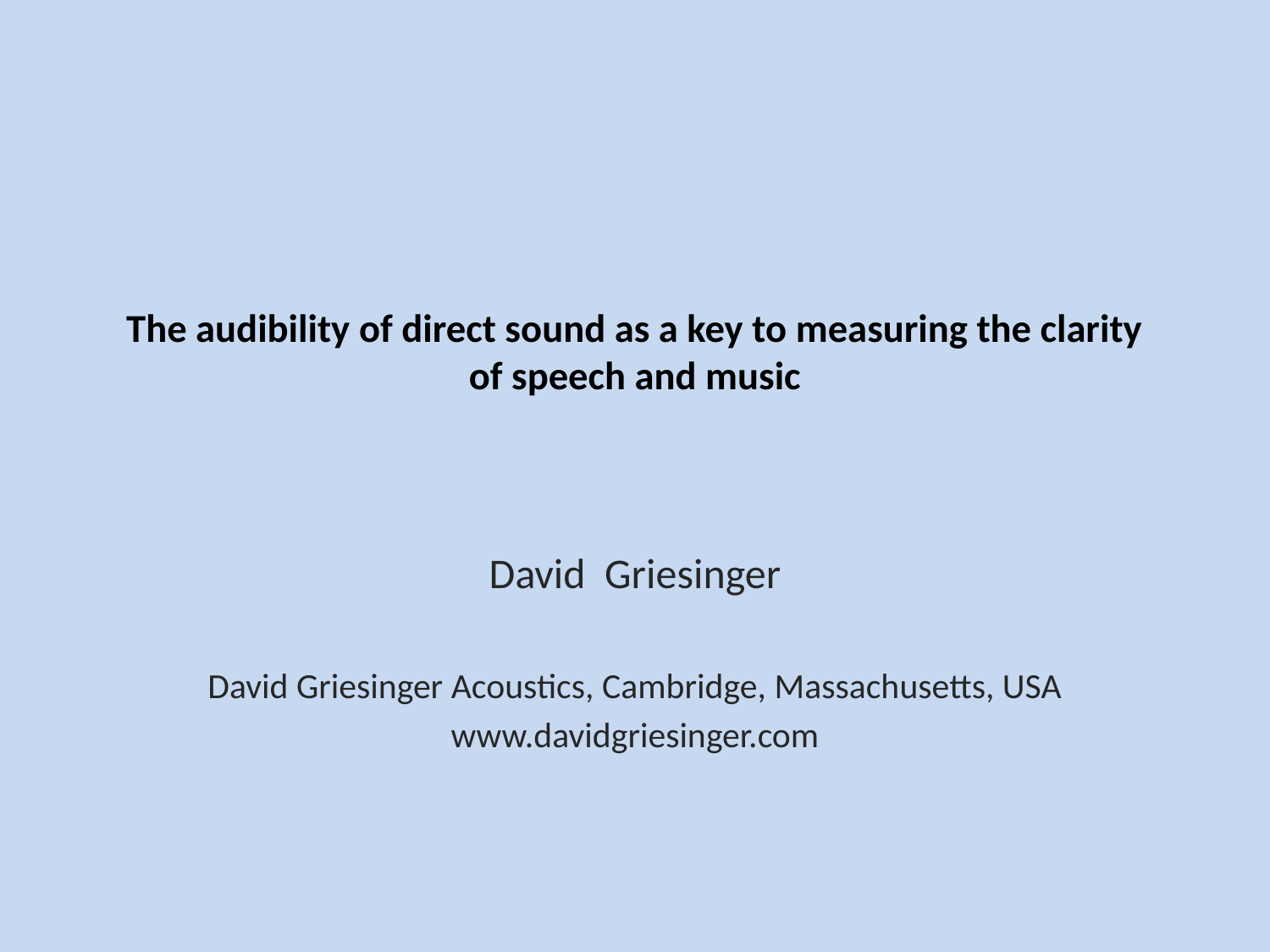

# The audibility of direct sound as a key to measuring the clarity of speech and music
David  Griesinger

David Griesinger Acoustics, Cambridge, Massachusetts, USA
www.davidgriesinger.com